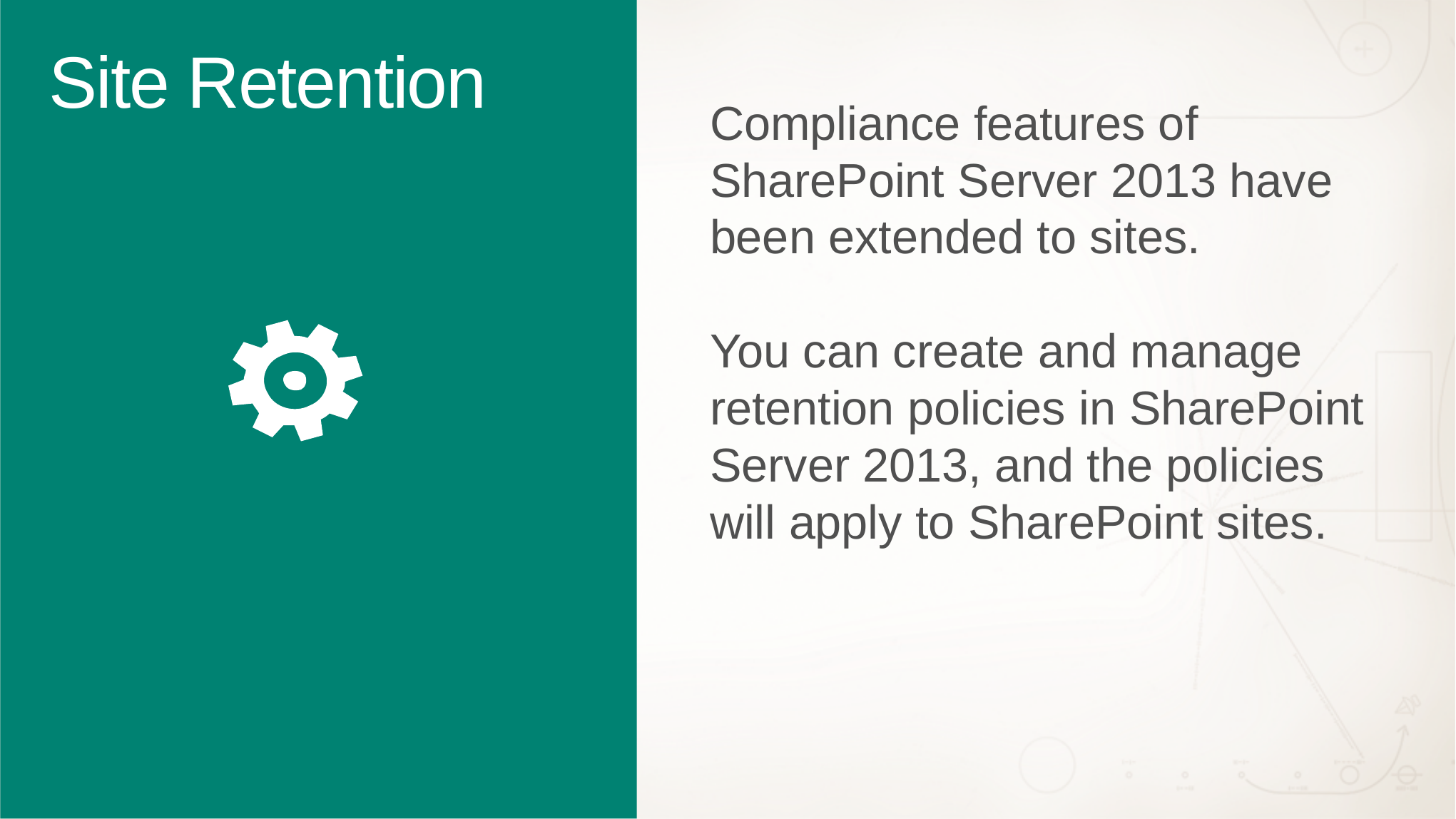

# Site Retention
Compliance features of SharePoint Server 2013 have been extended to sites.

You can create and manage retention policies in SharePoint Server 2013, and the policies will apply to SharePoint sites.